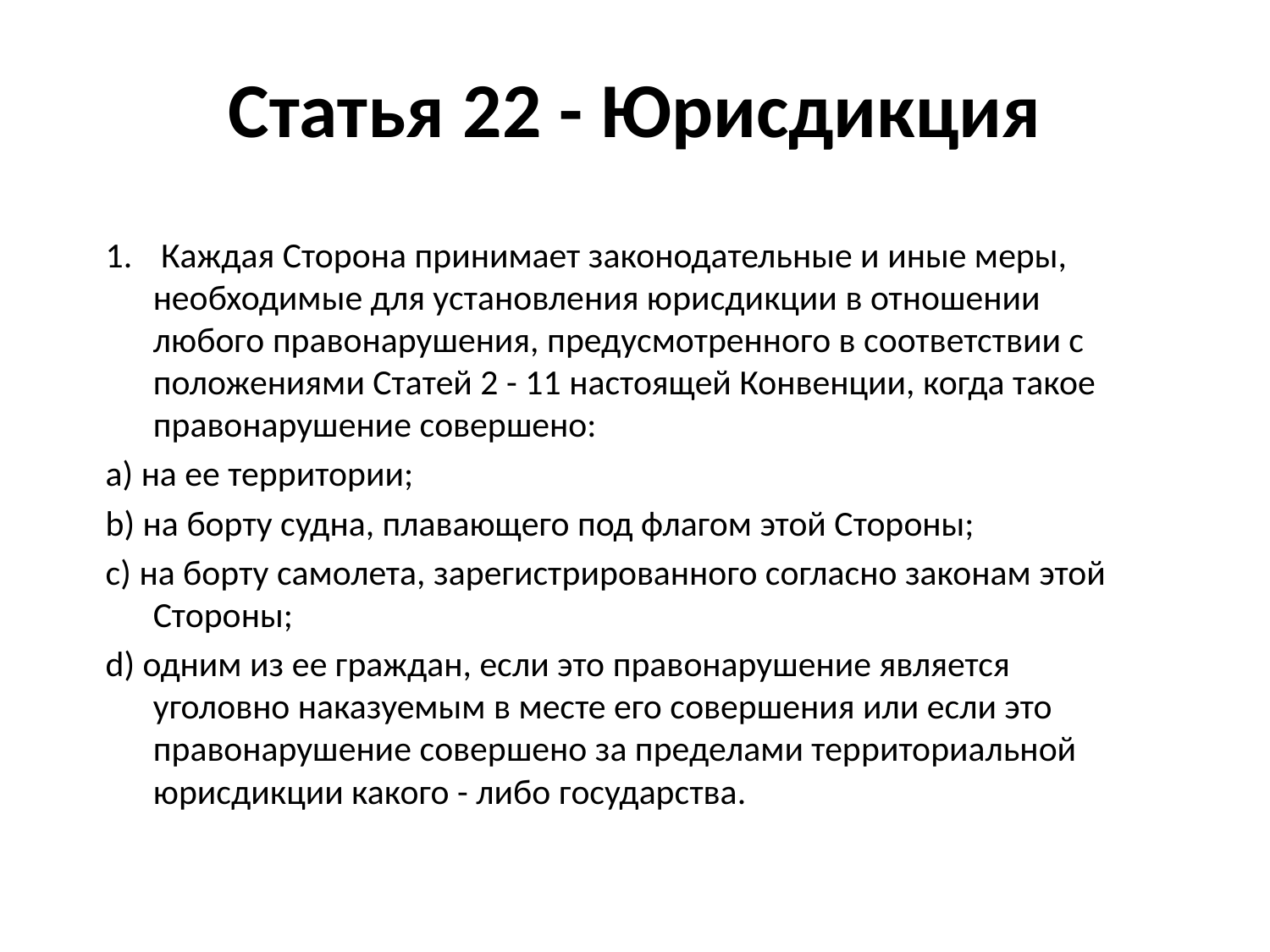

# Статья 22 - Юрисдикция
1.	 Каждая Сторона принимает законодательные и иные меры, необходимые для установления юрисдикции в отношении любого правонарушения, предусмотренного в соответствии с положениями Статей 2 - 11 настоящей Конвенции, когда такое правонарушение совершено:
a) на ее территории;
b) на борту судна, плавающего под флагом этой Стороны;
c) на борту самолета, зарегистрированного согласно законам этой Стороны;
d) одним из ее граждан, если это правонарушение является уголовно наказуемым в месте его совершения или если это правонарушение совершено за пределами территориальной юрисдикции какого - либо государства.